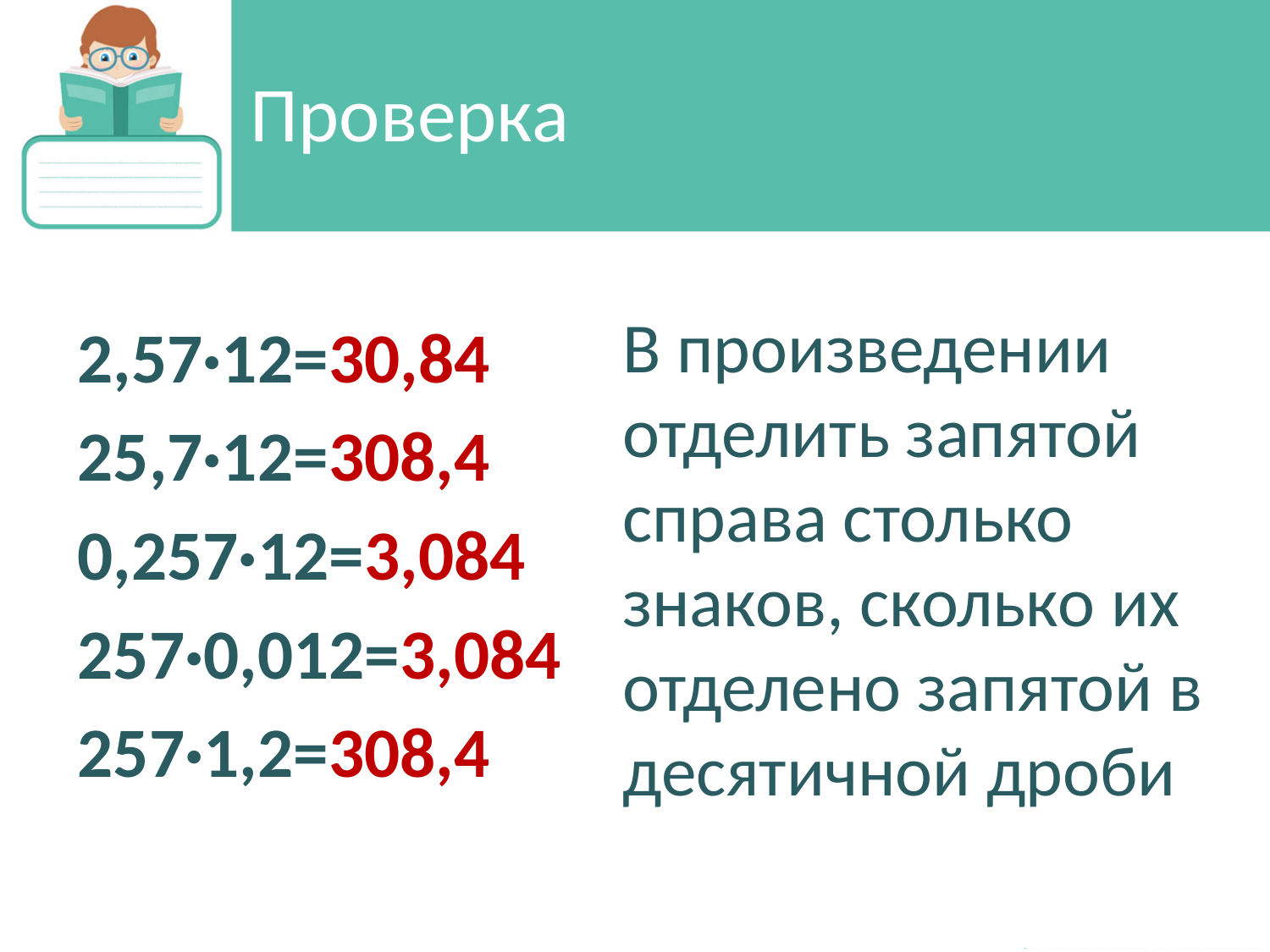

# Проверка
В произведении отделить запятой справа столько знаков, сколько их отделено запятой в десятичной дроби
2,57·12=30,84
25,7·12=308,4
0,257·12=3,084
257·0,012=3,084
257·1,2=308,4